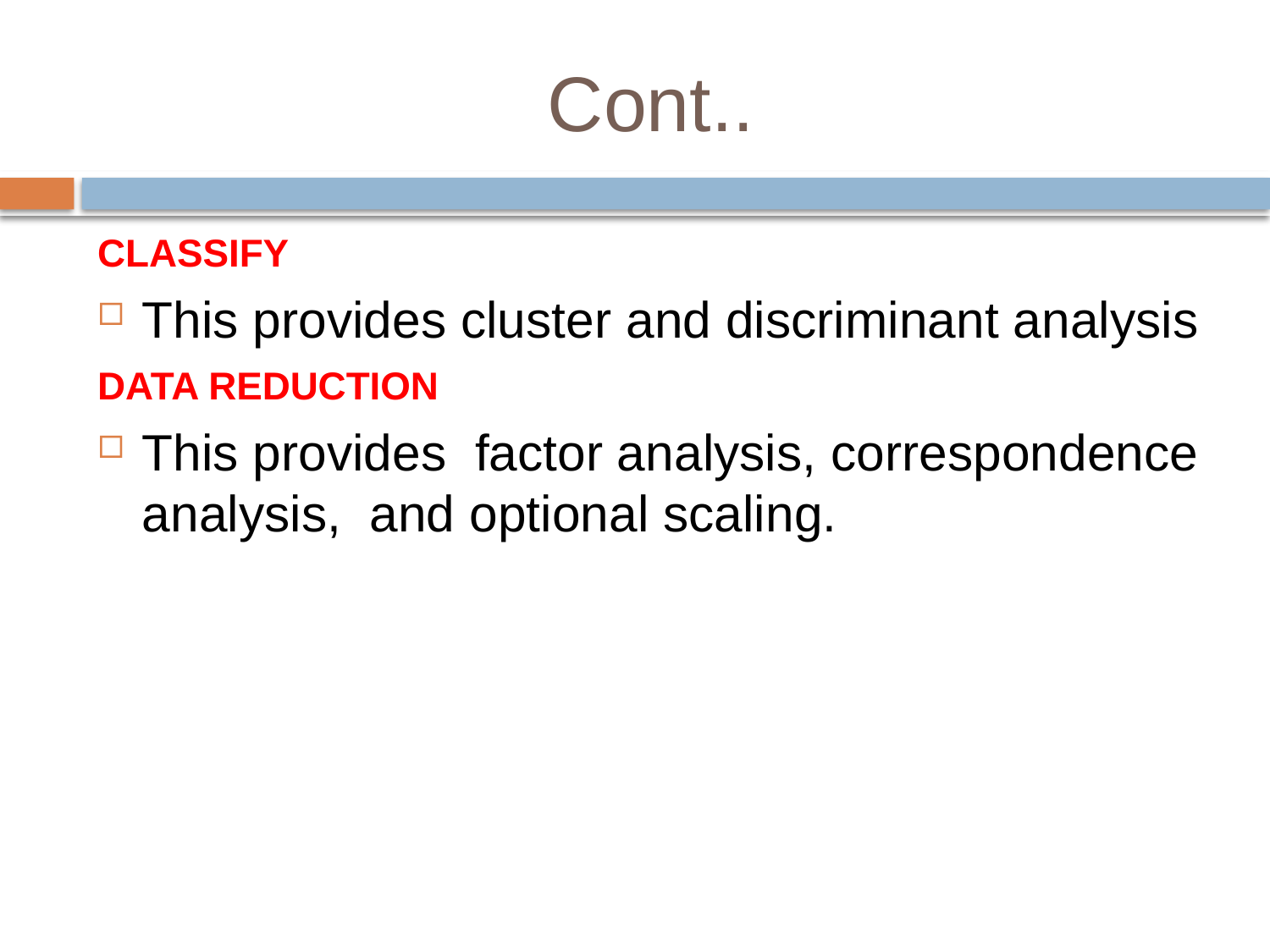

# Cont..
CLASSIFY
This provides cluster and discriminant analysis
DATA REDUCTION
This provides  factor analysis, correspondence analysis,  and optional scaling.